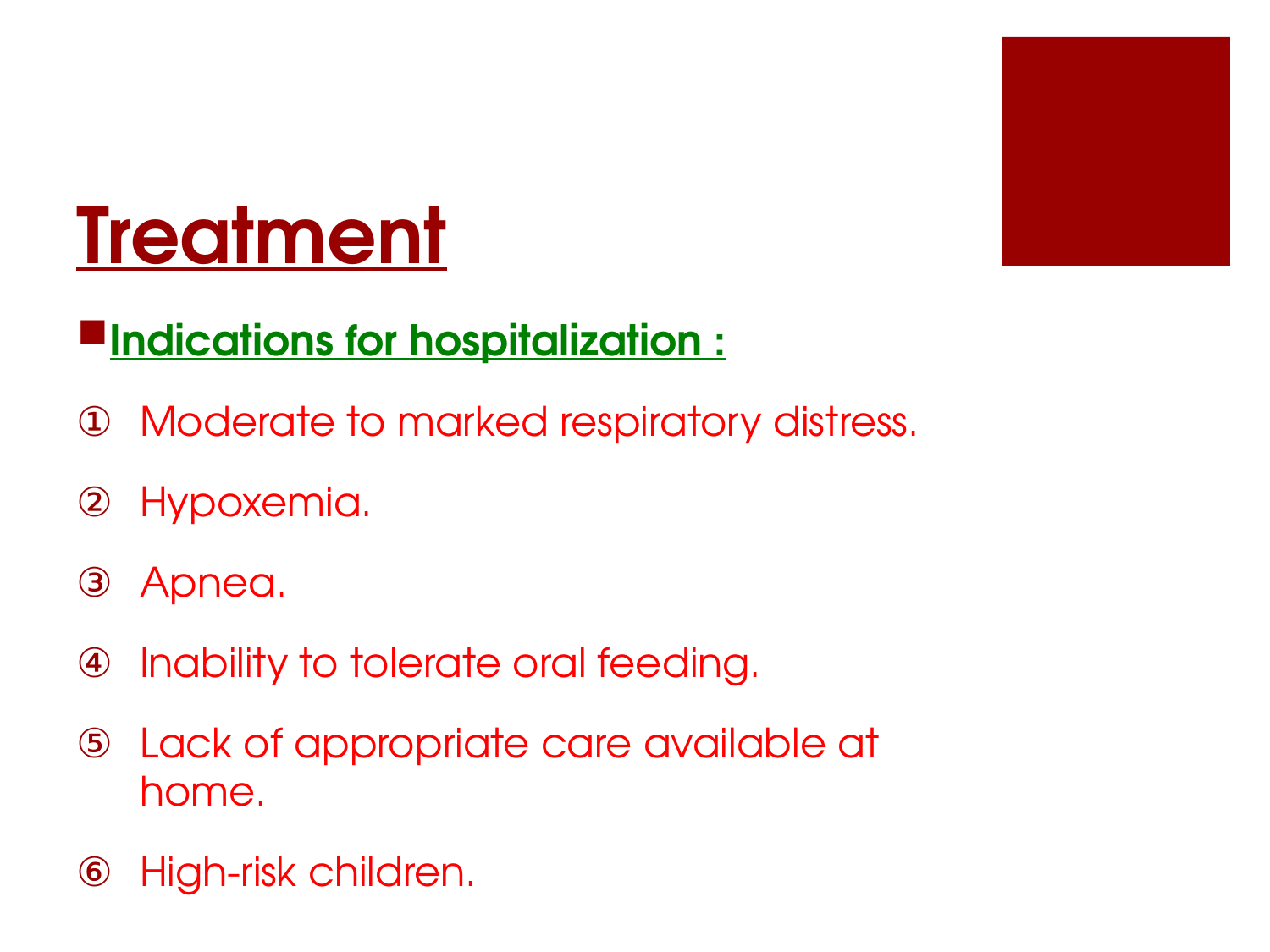

# Treatment
Indications for hospitalization :
Moderate to marked respiratory distress.
Hypoxemia.
Apnea.
Inability to tolerate oral feeding.
Lack of appropriate care available at home.
High-risk children.